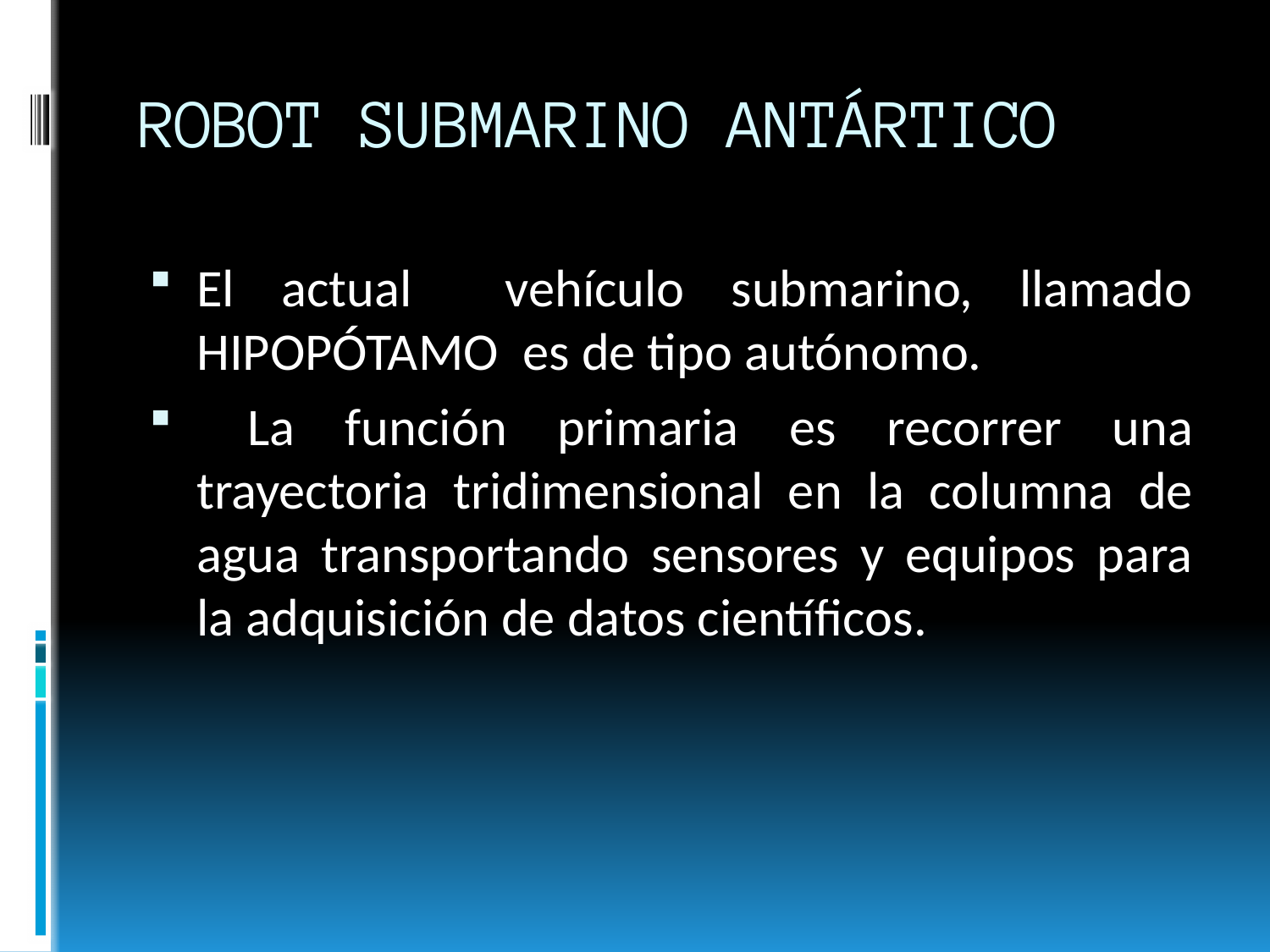

# ROBOT SUBMARINO ANTÁRTICO
El actual  vehículo submarino, llamado HIPOPÓTAMO  es de tipo autónomo.
 La función primaria es recorrer una trayectoria tridimensional en la columna de agua transportando sensores y equipos para la adquisición de datos científicos.